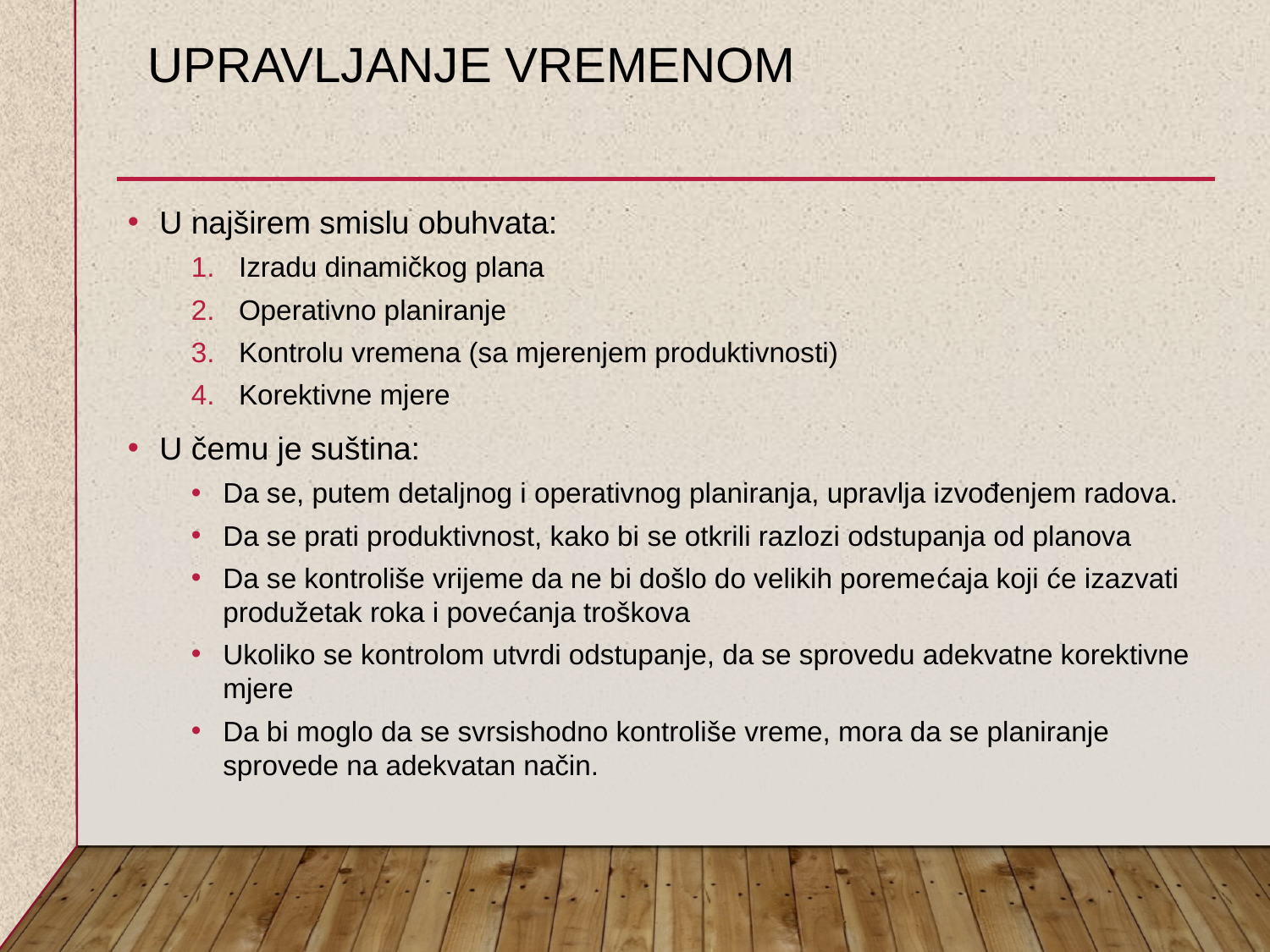

# Upravljanje vremenom
U najširem smislu obuhvata:
Izradu dinamičkog plana
Operativno planiranje
Kontrolu vremena (sa mjerenjem produktivnosti)
Korektivne mjere
U čemu je suština:
Da se, putem detaljnog i operativnog planiranja, upravlja izvođenjem radova.
Da se prati produktivnost, kako bi se otkrili razlozi odstupanja od planova
Da se kontroliše vrijeme da ne bi došlo do velikih poremećaja koji će izazvati produžetak roka i povećanja troškova
Ukoliko se kontrolom utvrdi odstupanje, da se sprovedu adekvatne korektivne mjere
Da bi moglo da se svrsishodno kontroliše vreme, mora da se planiranje sprovede na adekvatan način.